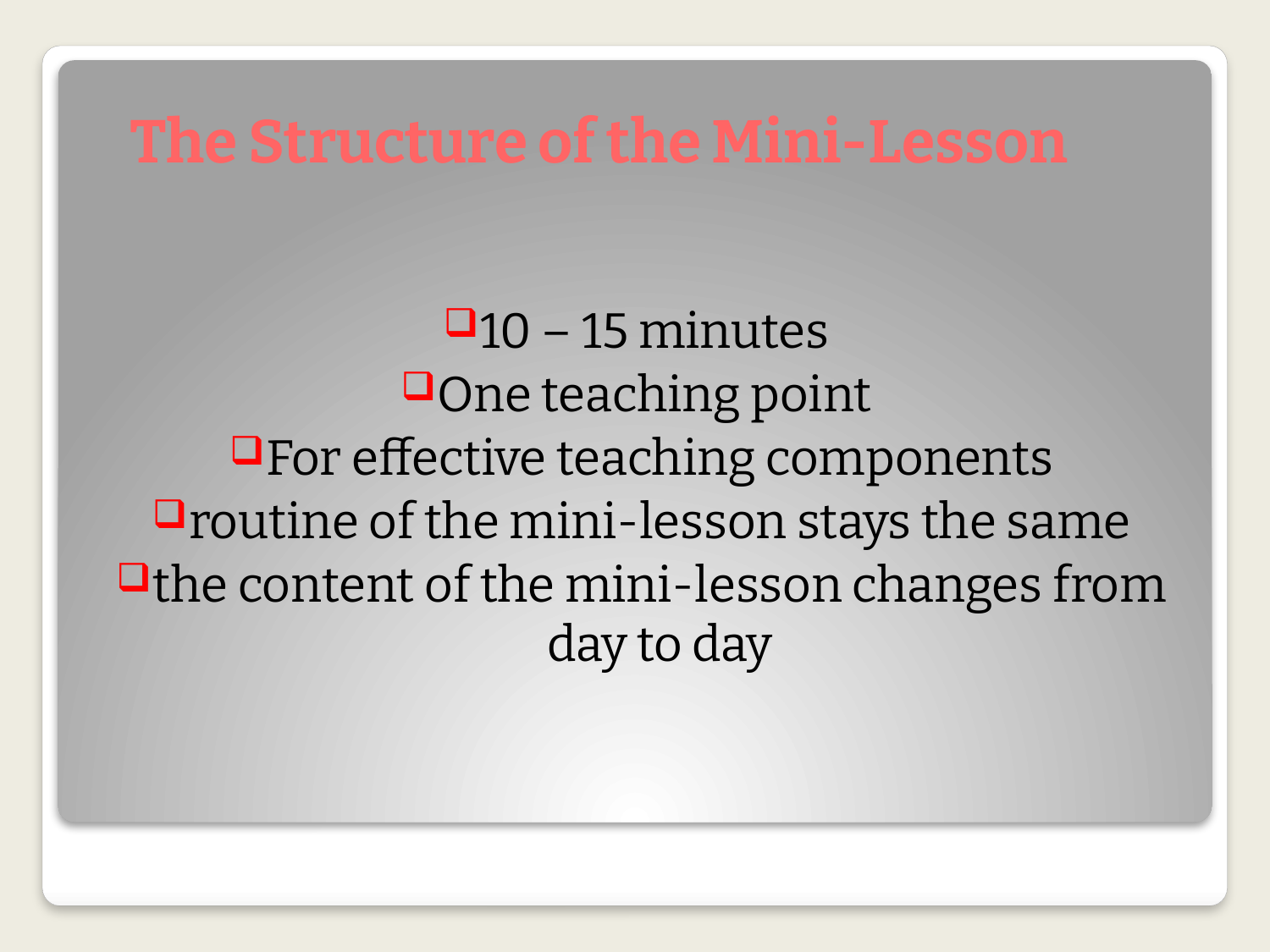

# The Structure of the Mini-Lesson

10 – 15 minutes
One teaching point
For effective teaching components
routine of the mini-lesson stays the same
the content of the mini-lesson changes from day to day